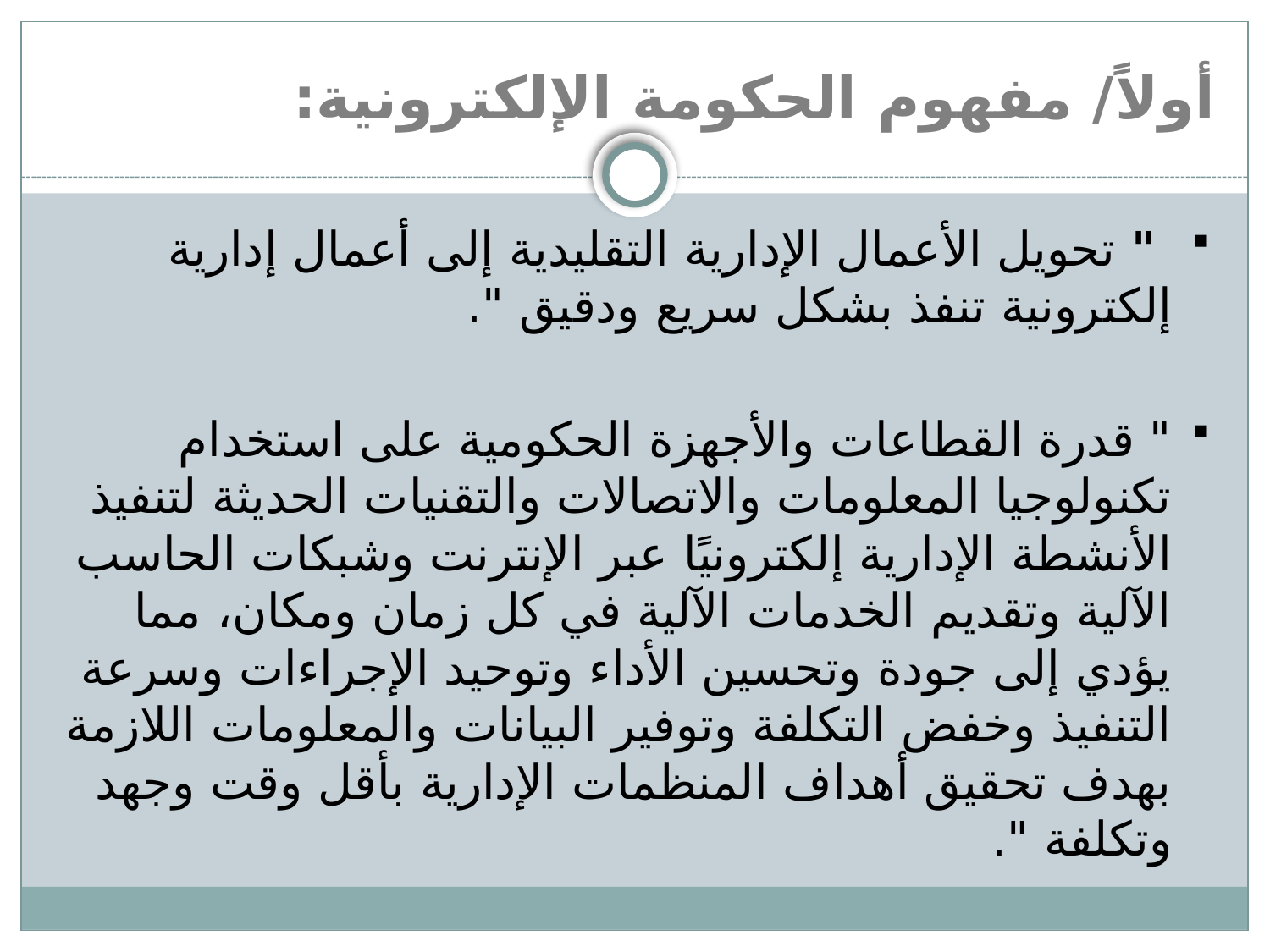

# أولاً/ مفهوم الحكومة الإلكترونية:
 " تحويل الأعمال الإدارية التقليدية إلى أعمال إدارية إلكترونية تنفذ بشكل سريع ودقيق ".

" قدرة القطاعات والأجهزة الحكومية على استخدام تكنولوجيا المعلومات والاتصالات والتقنيات الحديثة لتنفيذ الأنشطة الإدارية إلكترونيًا عبر الإنترنت وشبكات الحاسب الآلية وتقديم الخدمات الآلية في كل زمان ومكان، مما يؤدي إلى جودة وتحسين الأداء وتوحيد الإجراءات وسرعة التنفيذ وخفض التكلفة وتوفير البيانات والمعلومات اللازمة بهدف تحقيق أهداف المنظمات الإدارية بأقل وقت وجهد وتكلفة ".